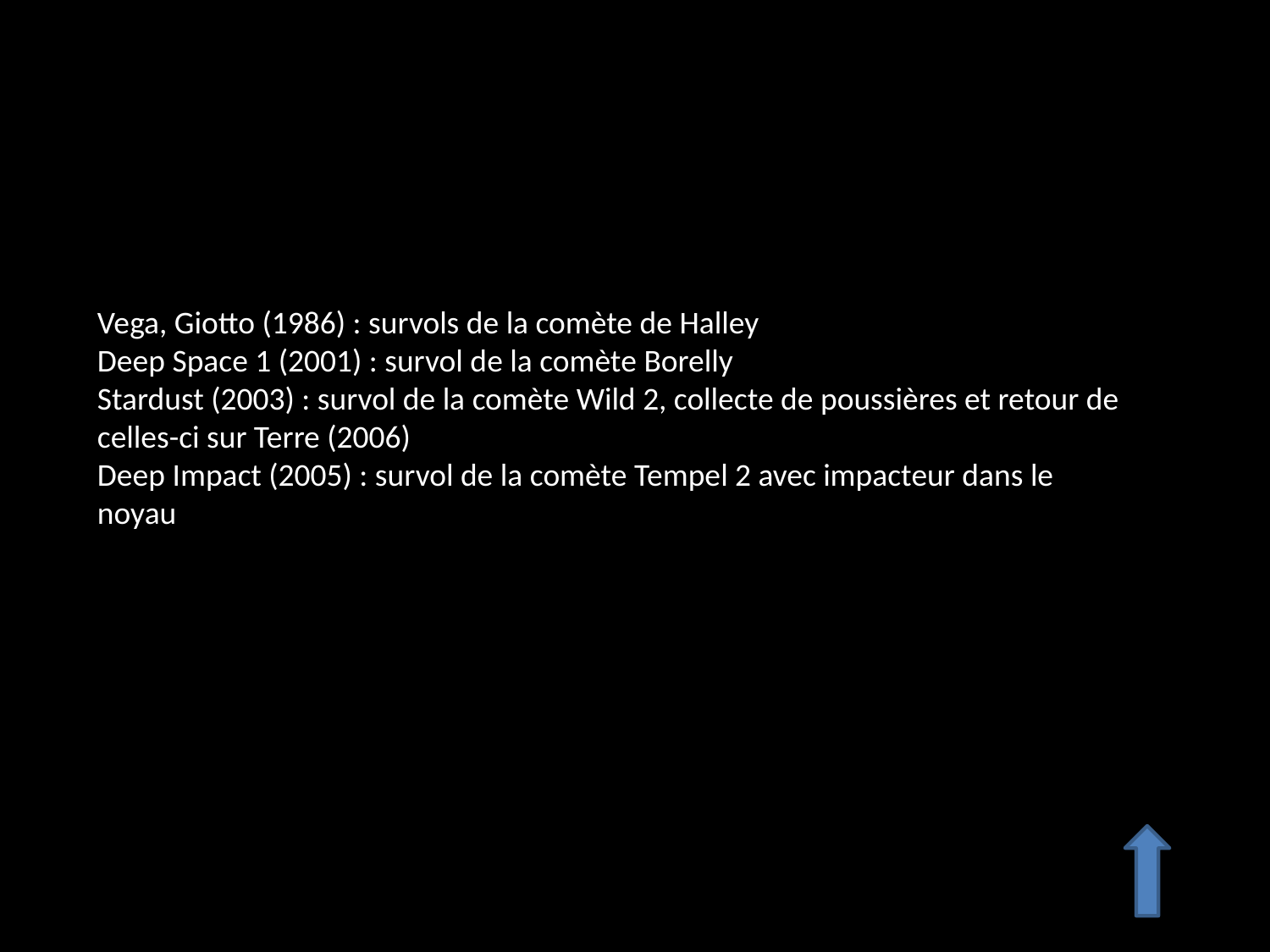

Vega, Giotto (1986) : survols de la comète de Halley
Deep Space 1 (2001) : survol de la comète Borelly
Stardust (2003) : survol de la comète Wild 2, collecte de poussières et retour de celles-ci sur Terre (2006)
Deep Impact (2005) : survol de la comète Tempel 2 avec impacteur dans le noyau